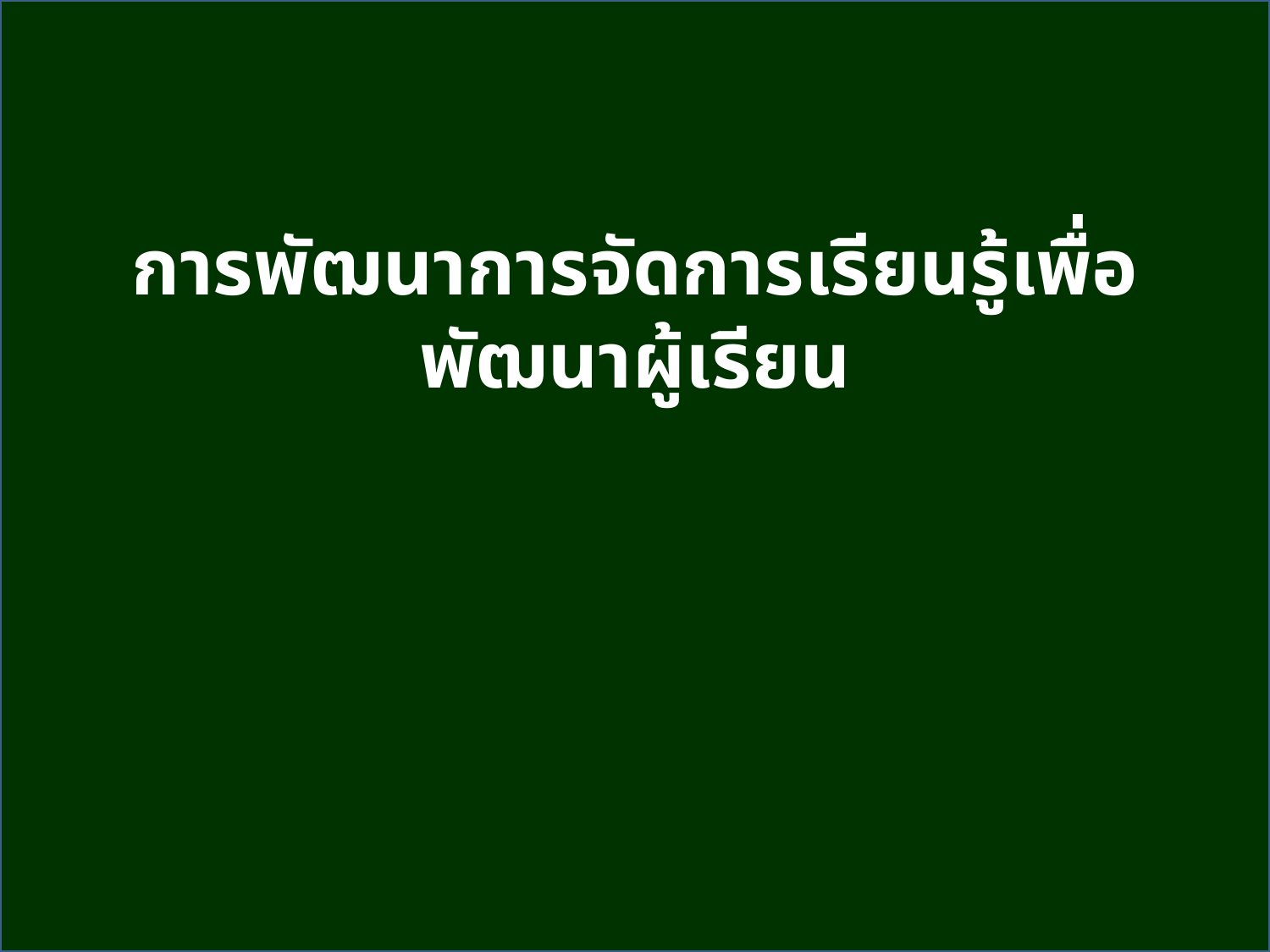

การพัฒนาการจัดการเรียนรู้เพื่อพัฒนาผู้เรียน